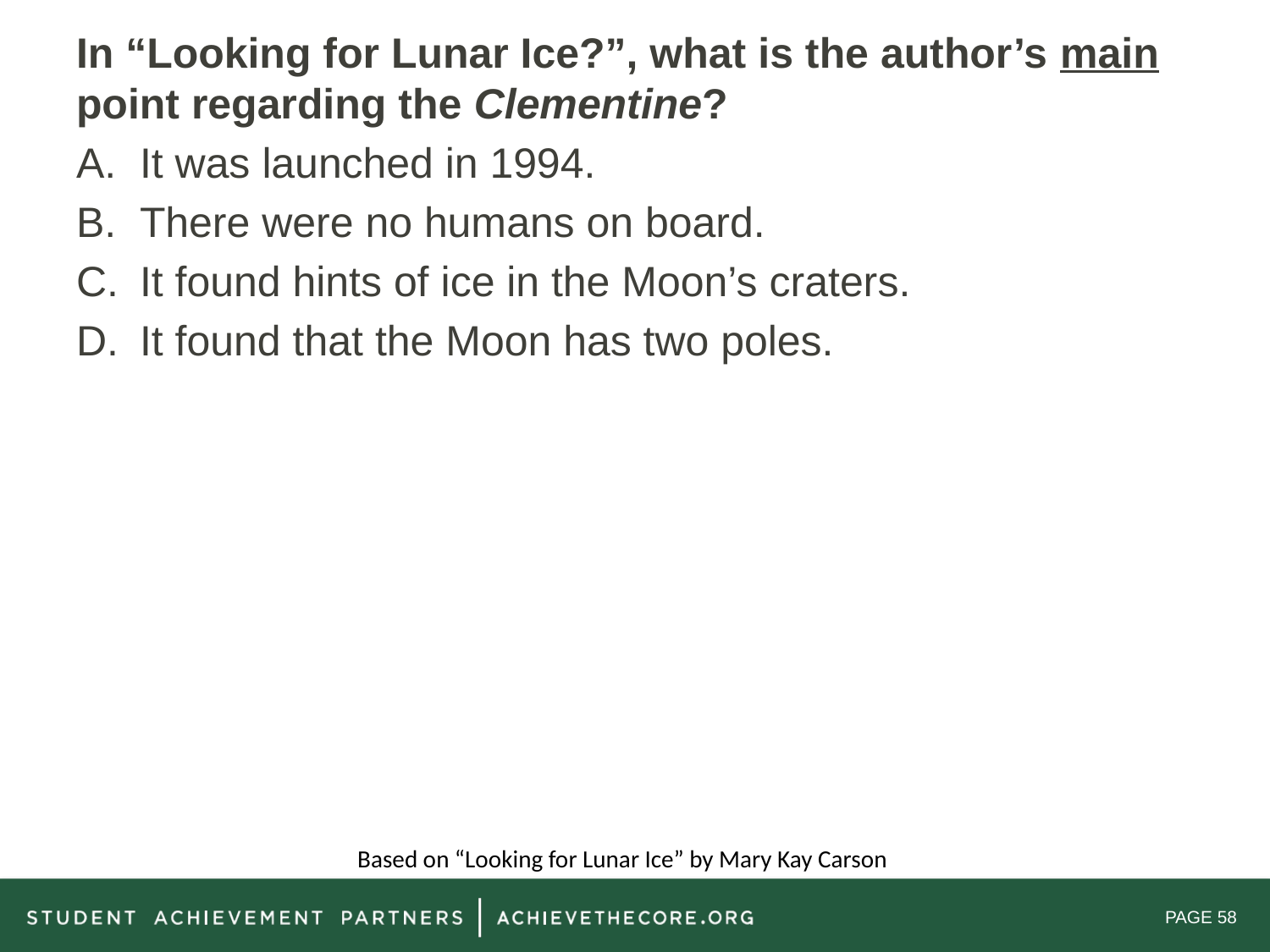

In “Looking for Lunar Ice?”, what is the author’s main point regarding the Clementine?
It was launched in 1994.
There were no humans on board.
It found hints of ice in the Moon’s craters.
It found that the Moon has two poles.

Based on “Looking for Lunar Ice” by Mary Kay Carson